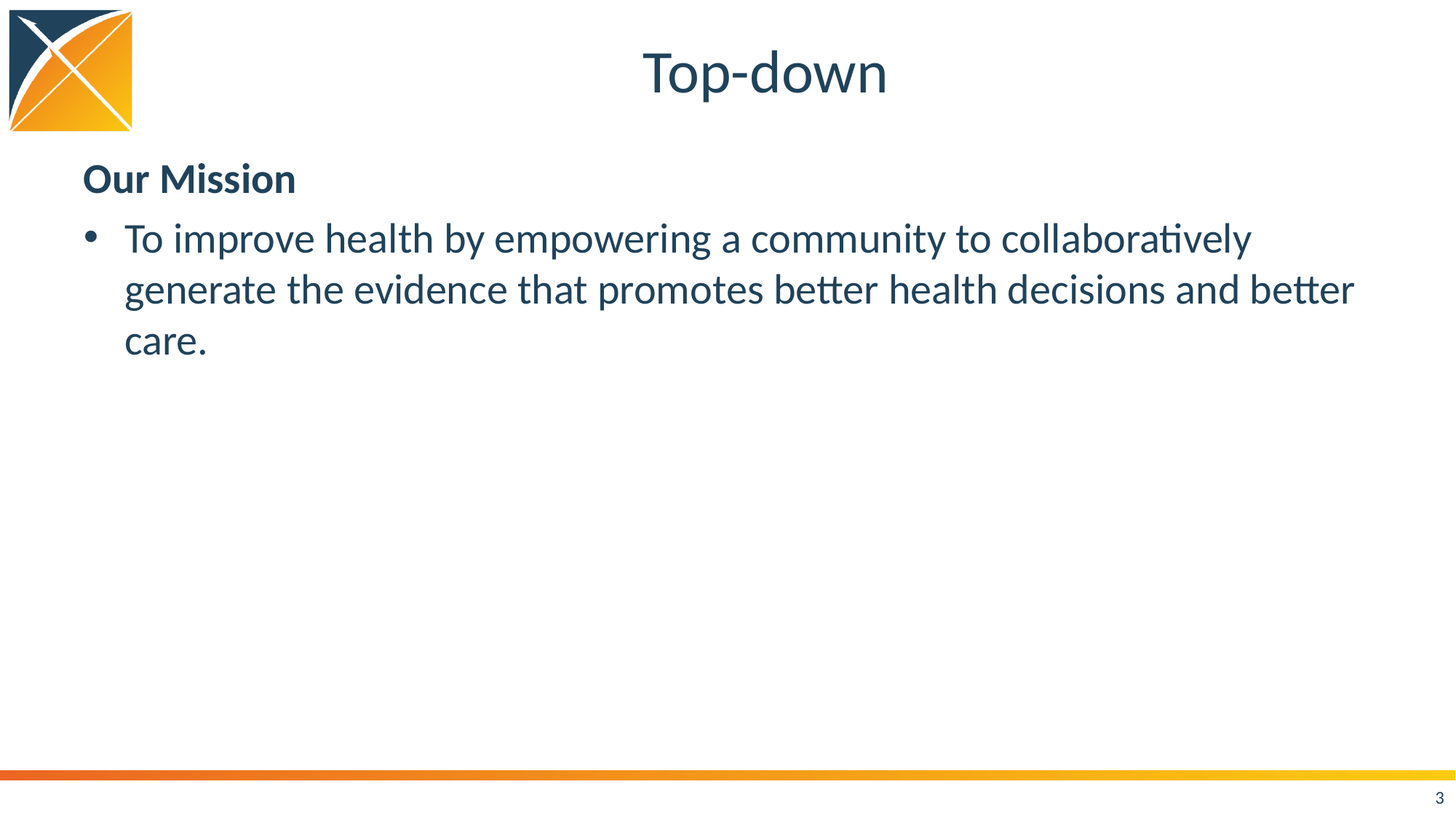

# Top-down
Our Mission
To improve health by empowering a community to collaboratively generate the evidence that promotes better health decisions and better care.

3